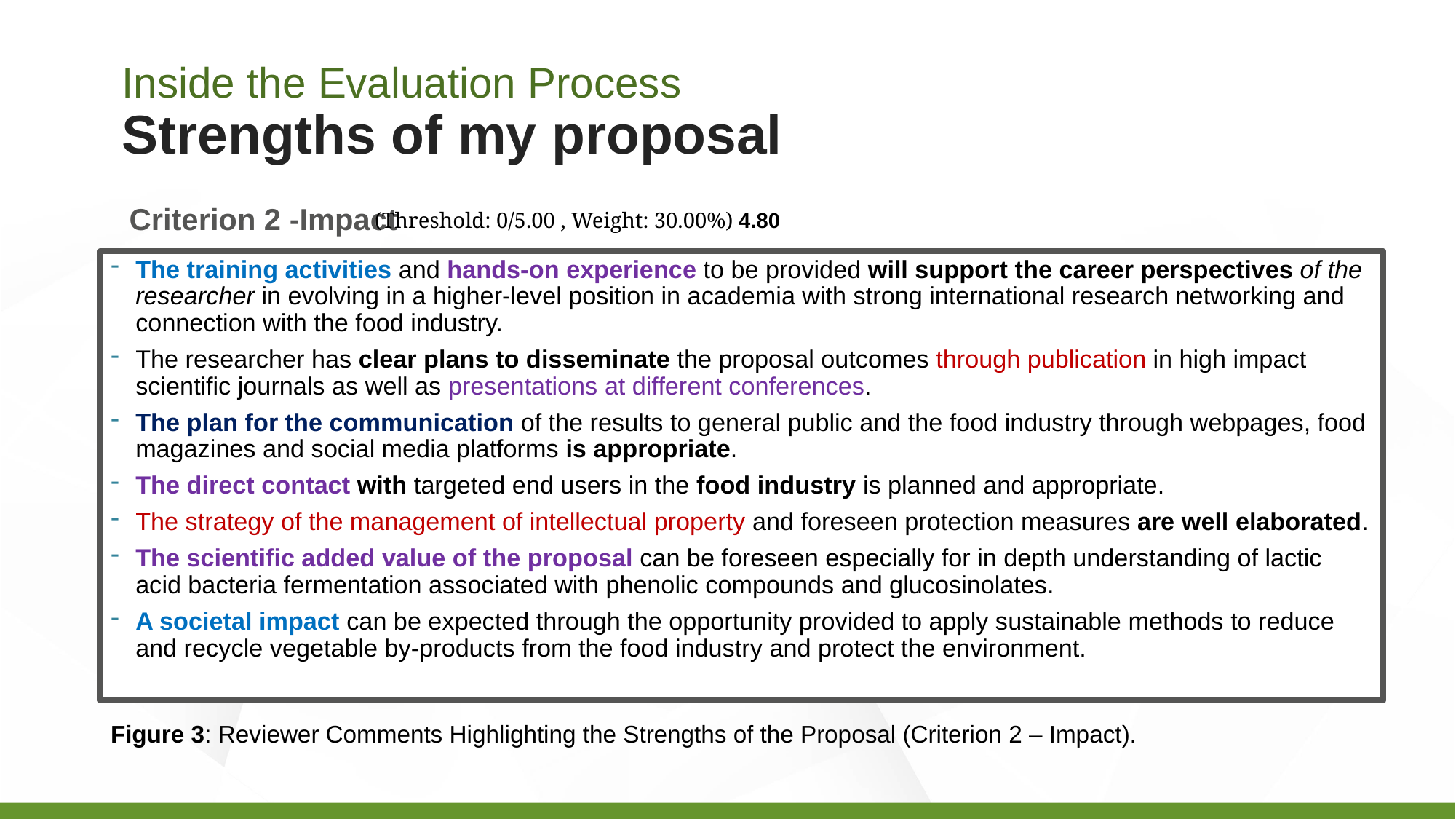

# Inside the Evaluation Process Strengths of my proposal
Criterion 2 -Impact
(Threshold: 0/5.00 , Weight: 30.00%) 4.80

The training activities and hands-on experience to be provided will support the career perspectives of the researcher in evolving in a higher-level position in academia with strong international research networking and connection with the food industry.
The researcher has clear plans to disseminate the proposal outcomes through publication in high impact scientific journals as well as presentations at different conferences.
The plan for the communication of the results to general public and the food industry through webpages, food magazines and social media platforms is appropriate.
The direct contact with targeted end users in the food industry is planned and appropriate.
The strategy of the management of intellectual property and foreseen protection measures are well elaborated.
The scientific added value of the proposal can be foreseen especially for in depth understanding of lactic acid bacteria fermentation associated with phenolic compounds and glucosinolates.
A societal impact can be expected through the opportunity provided to apply sustainable methods to reduce and recycle vegetable by-products from the food industry and protect the environment.

Figure 3: Reviewer Comments Highlighting the Strengths of the Proposal (Criterion 2 – Impact).